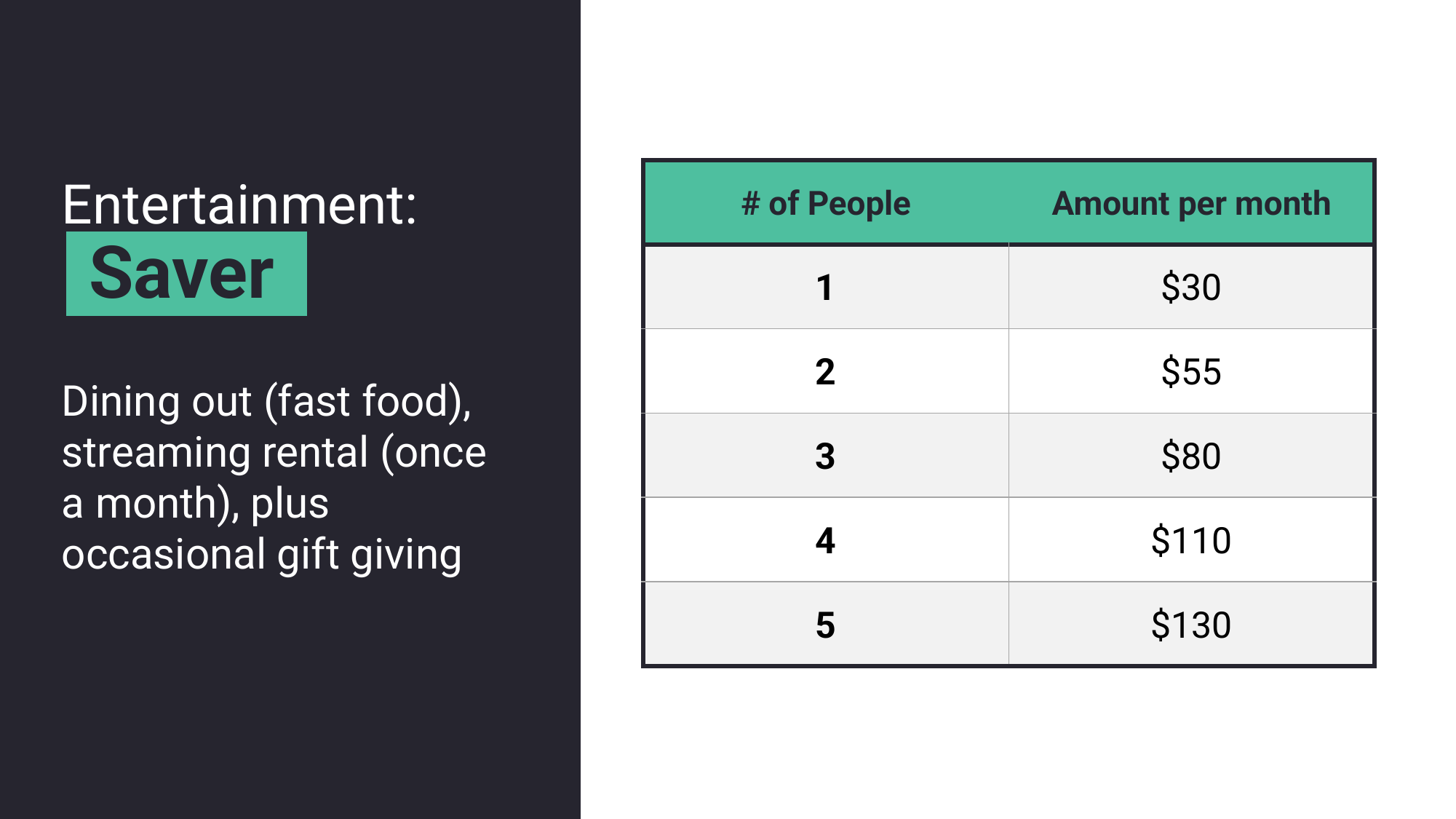

# Entertainment: Saver
| # of People | Amount per month |
| --- | --- |
| 1 | $30 |
| 2 | $55 |
| 3 | $80 |
| 4 | $110 |
| 5 | $130 |

Dining out (fast food), streaming rental (once a month), plus occasional gift giving